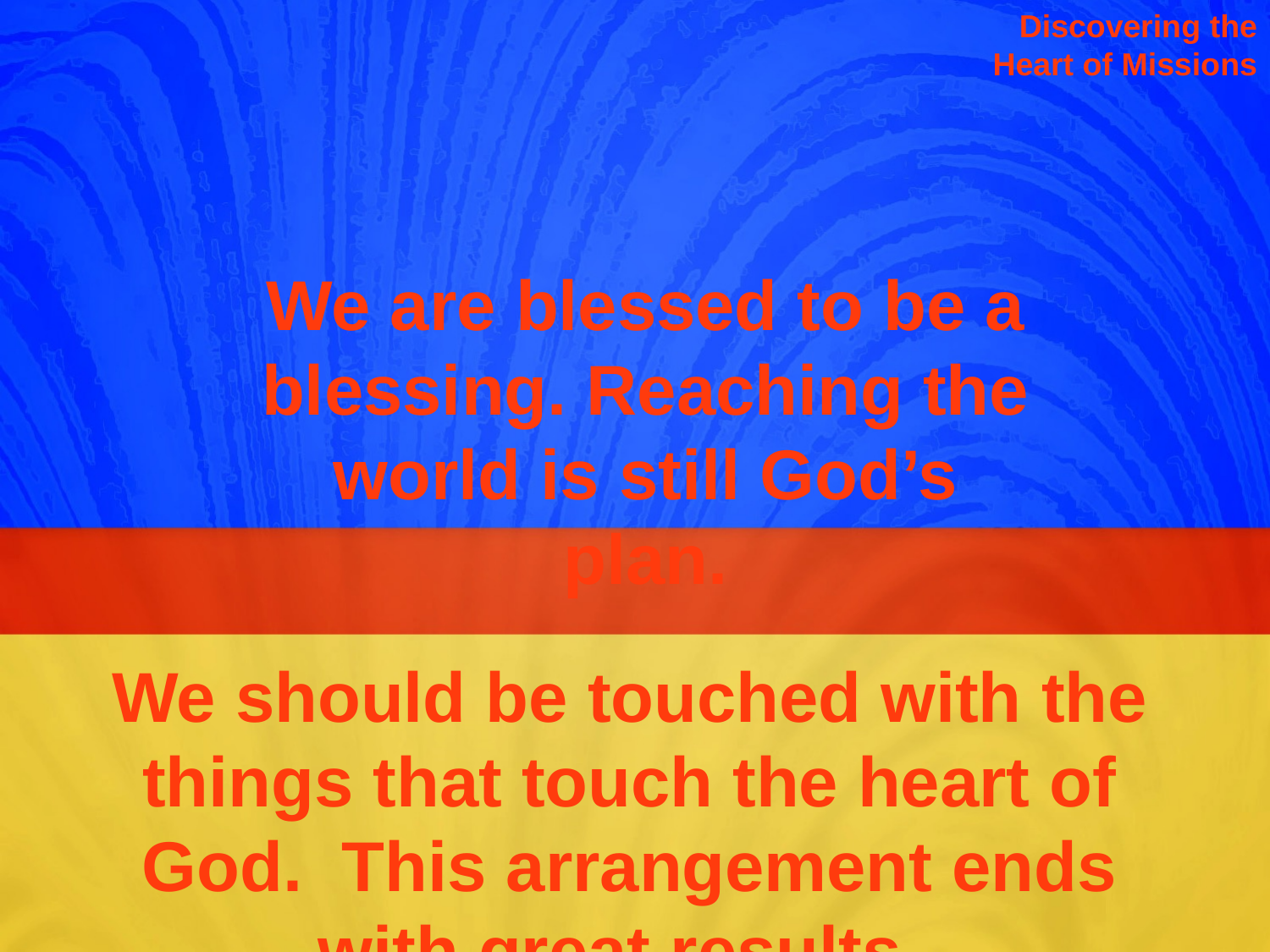

Discovering the Heart of Missions
We are blessed to be a blessing. Reaching the world is still God’s plan.
We should be touched with the things that touch the heart of God.  This arrangement ends with great results.